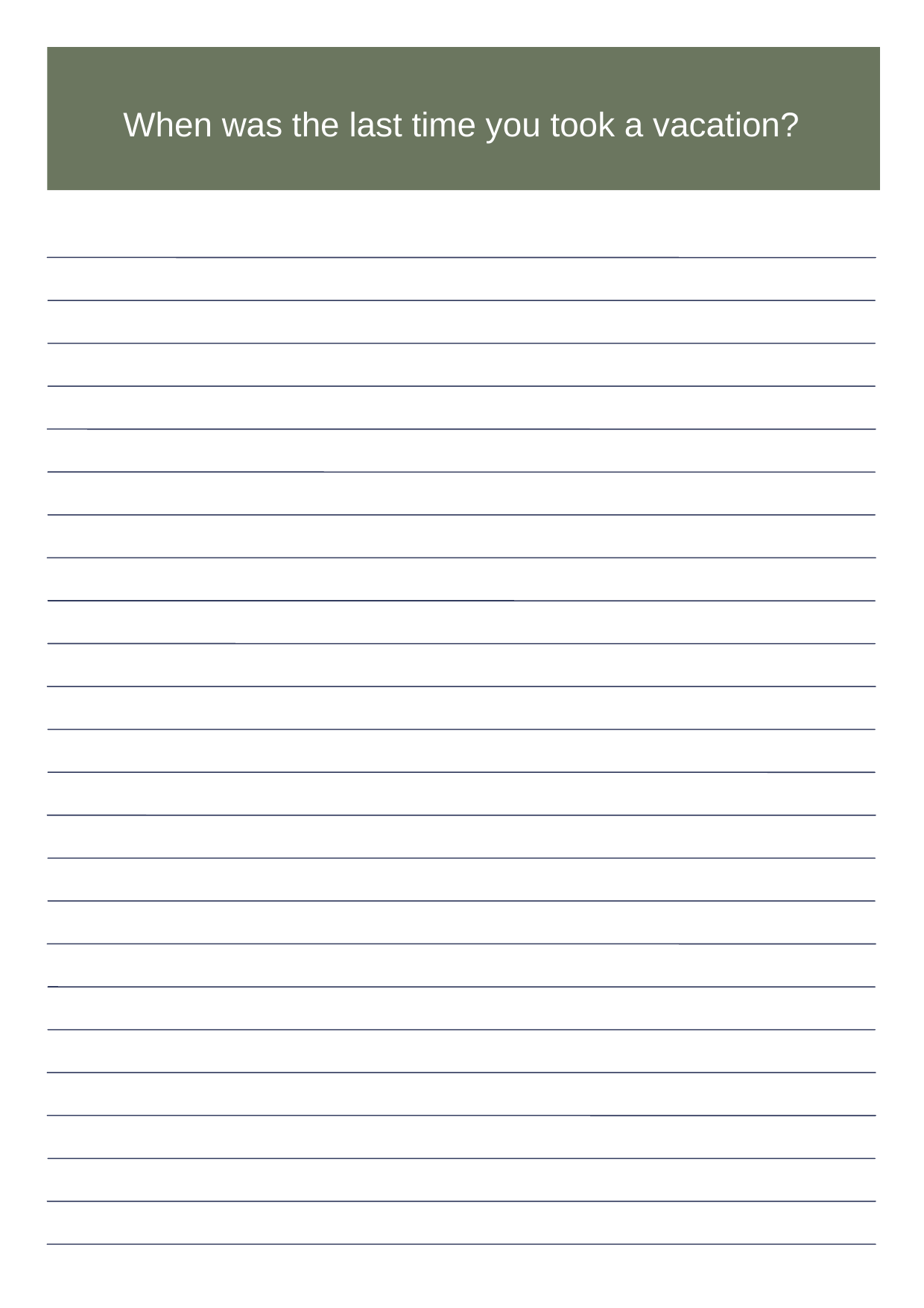

When was the last time you took a vacation?